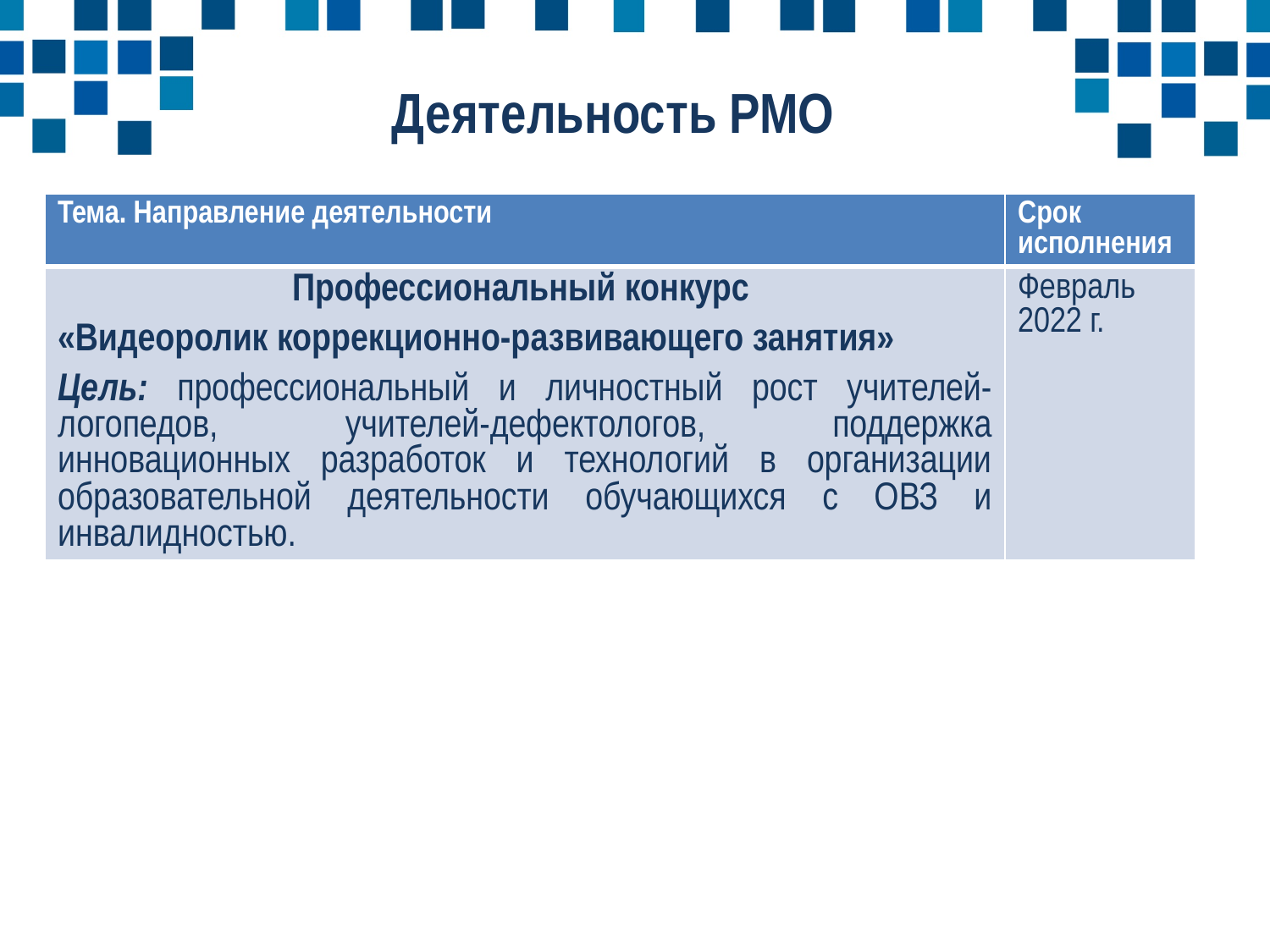

Деятельность РМО
| Тема. Направление деятельности | Срок исполнения |
| --- | --- |
| Профессиональный конкурс «Видеоролик коррекционно-развивающего занятия» Цель: профессиональный и личностный рост учителей-логопедов, учителей-дефектологов, поддержка инновационных разработок и технологий в организации образовательной деятельности обучающихся с ОВЗ и инвалидностью. | Февраль 2022 г. |